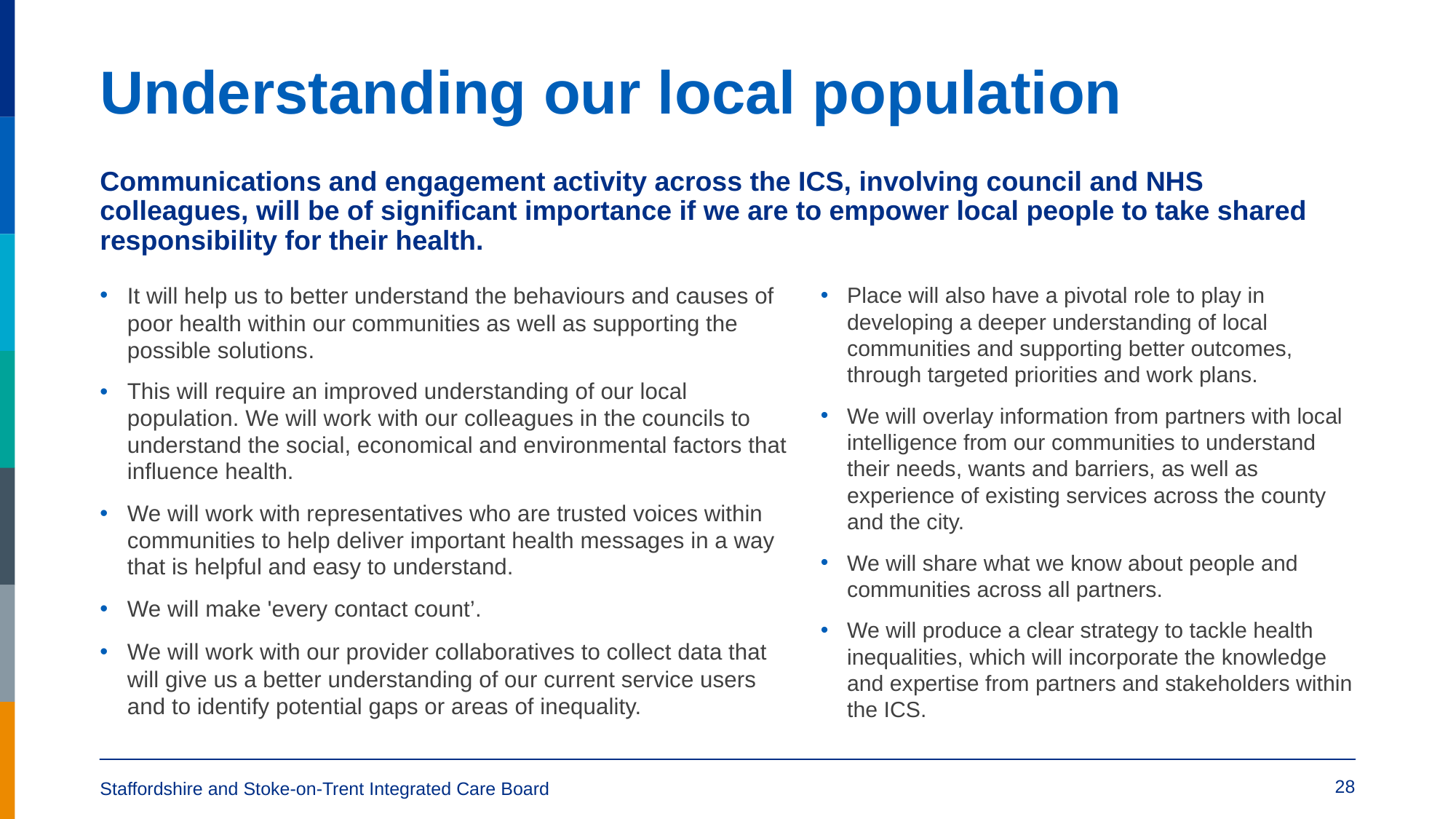

# Understanding our local population
Communications and engagement activity across the ICS, involving council and NHS colleagues, will be of significant importance if we are to empower local people to take shared responsibility for their health.
It will help us to better understand the behaviours and causes of poor health within our communities as well as supporting the possible solutions.
This will require an improved understanding of our local population. We will work with our colleagues in the councils to understand the social, economical and environmental factors that influence health.
We will work with representatives who are trusted voices within communities to help deliver important health messages in a way that is helpful and easy to understand.
We will make 'every contact count’.
We will work with our provider collaboratives to collect data that will give us a better understanding of our current service users and to identify potential gaps or areas of inequality.

Place will also have a pivotal role to play in developing a deeper understanding of local communities and supporting better outcomes, through targeted priorities and work plans.
We will overlay information from partners with local intelligence from our communities to understand their needs, wants and barriers, as well as experience of existing services across the county and the city.
We will share what we know about people and communities across all partners.
We will produce a clear strategy to tackle health inequalities, which will incorporate the knowledge and expertise from partners and stakeholders within the ICS.

28
Staffordshire and Stoke-on-Trent Integrated Care Board